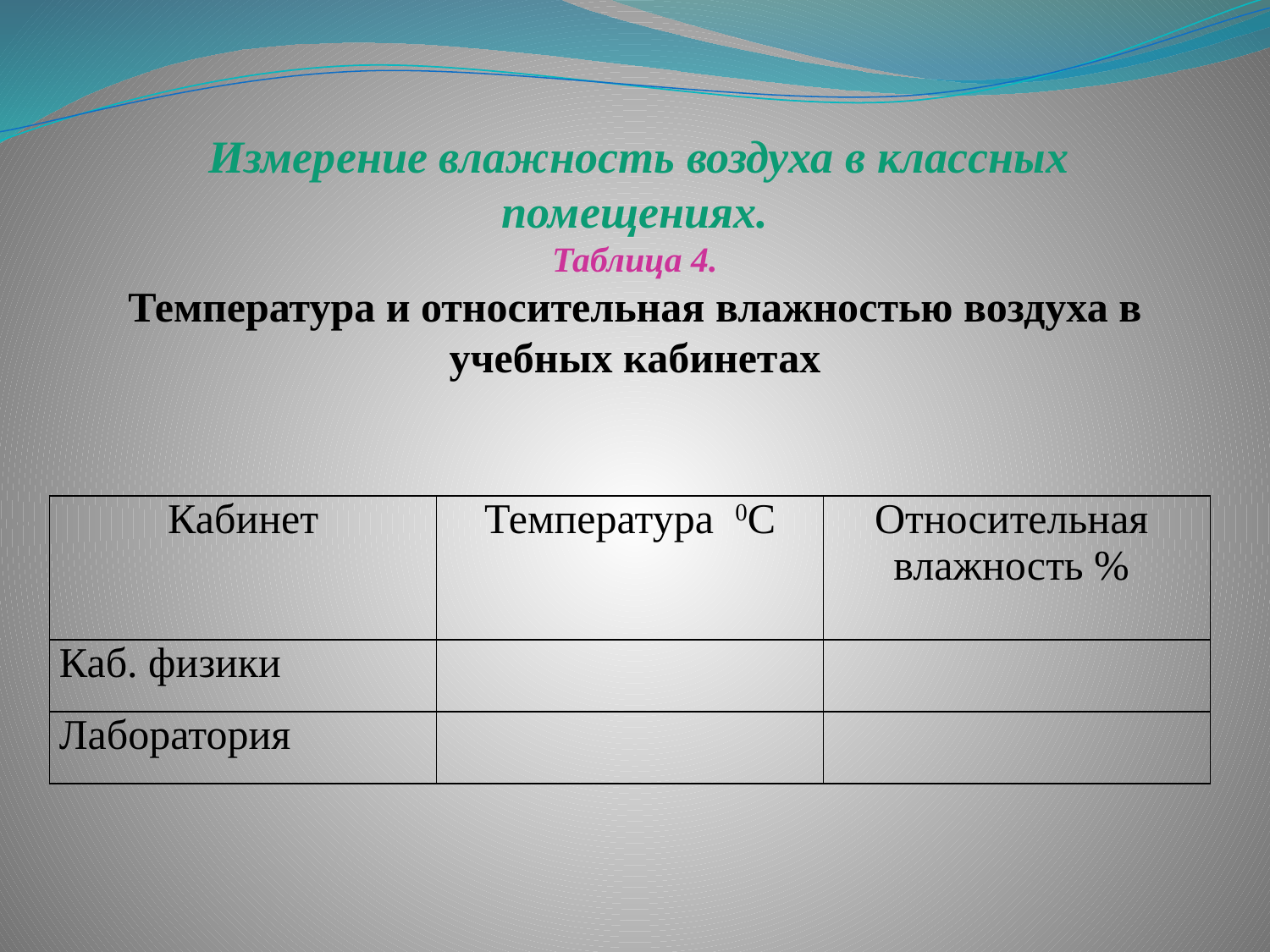

Измерение влажность воздуха в классных помещениях.
Таблица 4.
Температура и относительная влажностью воздуха в учебных кабинетах

| Кабинет | Температура 0С | Относительная влажность % |
| --- | --- | --- |
| Каб. физики |  |  |
| Лаборатория |  |  |